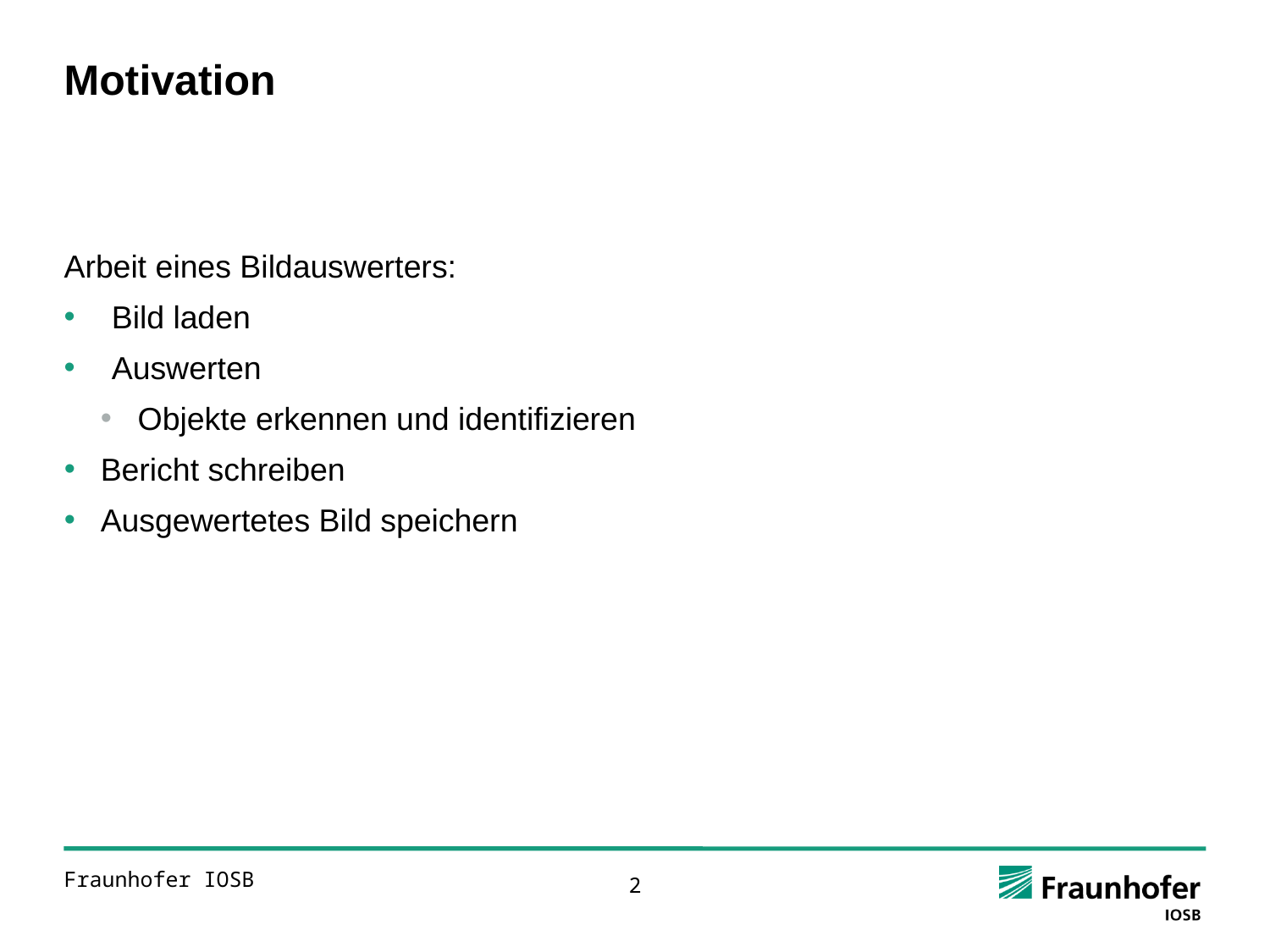

# Motivation
Arbeit eines Bildauswerters:
Bild laden
Auswerten
Objekte erkennen und identifizieren
Bericht schreiben
Ausgewertetes Bild speichern